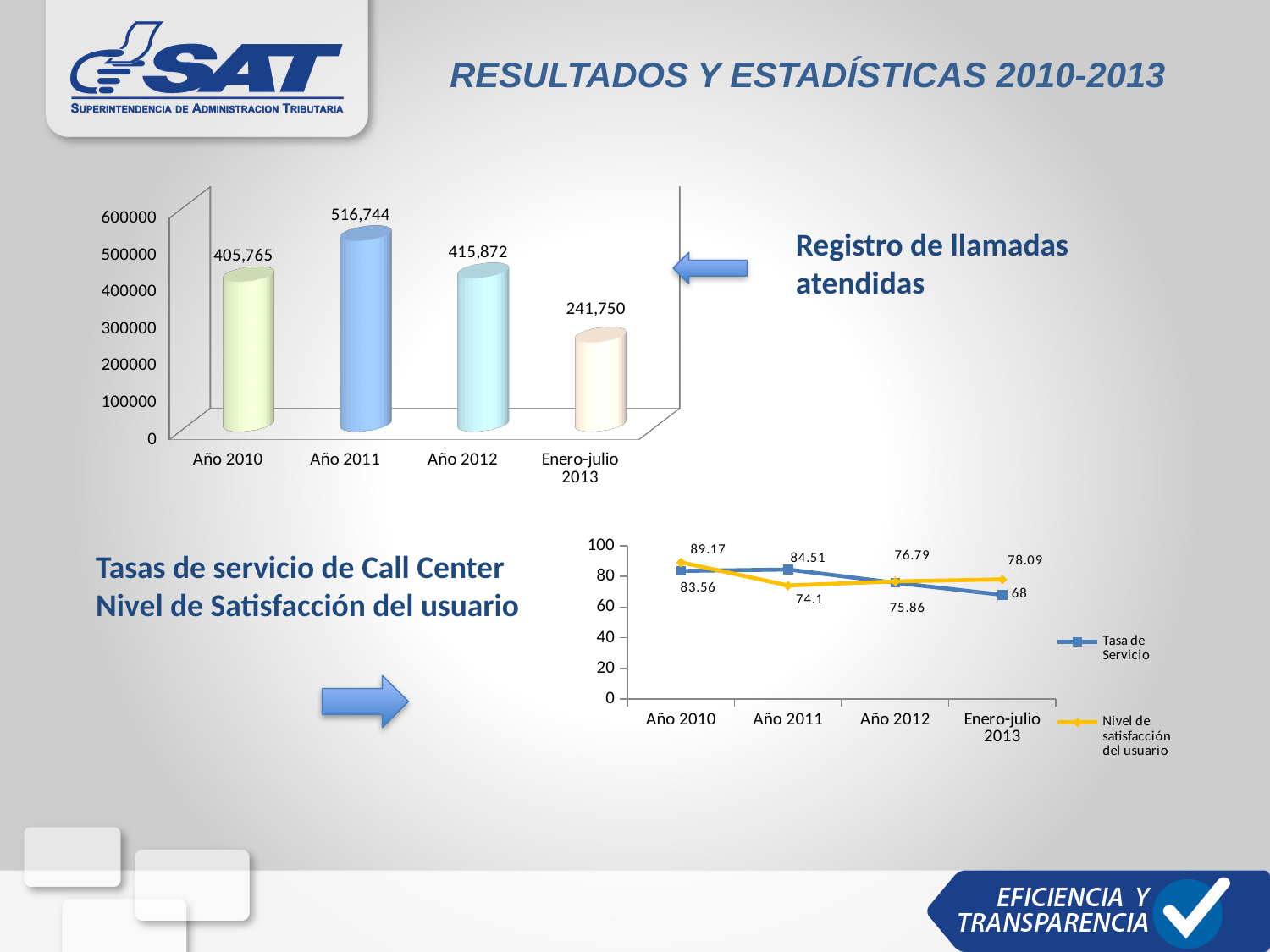

# RESULTADOS Y ESTADÍSTICAS 2010-2013

[unsupported chart]

Registro de llamadas atendidas

### Chart

| Category | Tasa de Servicio | Nivel de satisfacción del usuario |
|---|---|---|
| Año 2010 | 83.56 | 89.16999999999999 |
| Año 2011 | 84.51 | 74.1 |
| Año 2012 | 75.86 | 76.79 |
| Enero-julio 2013 | 68.0 | 78.09 |
Tasas de servicio de Call Center Nivel de Satisfacción del usuario